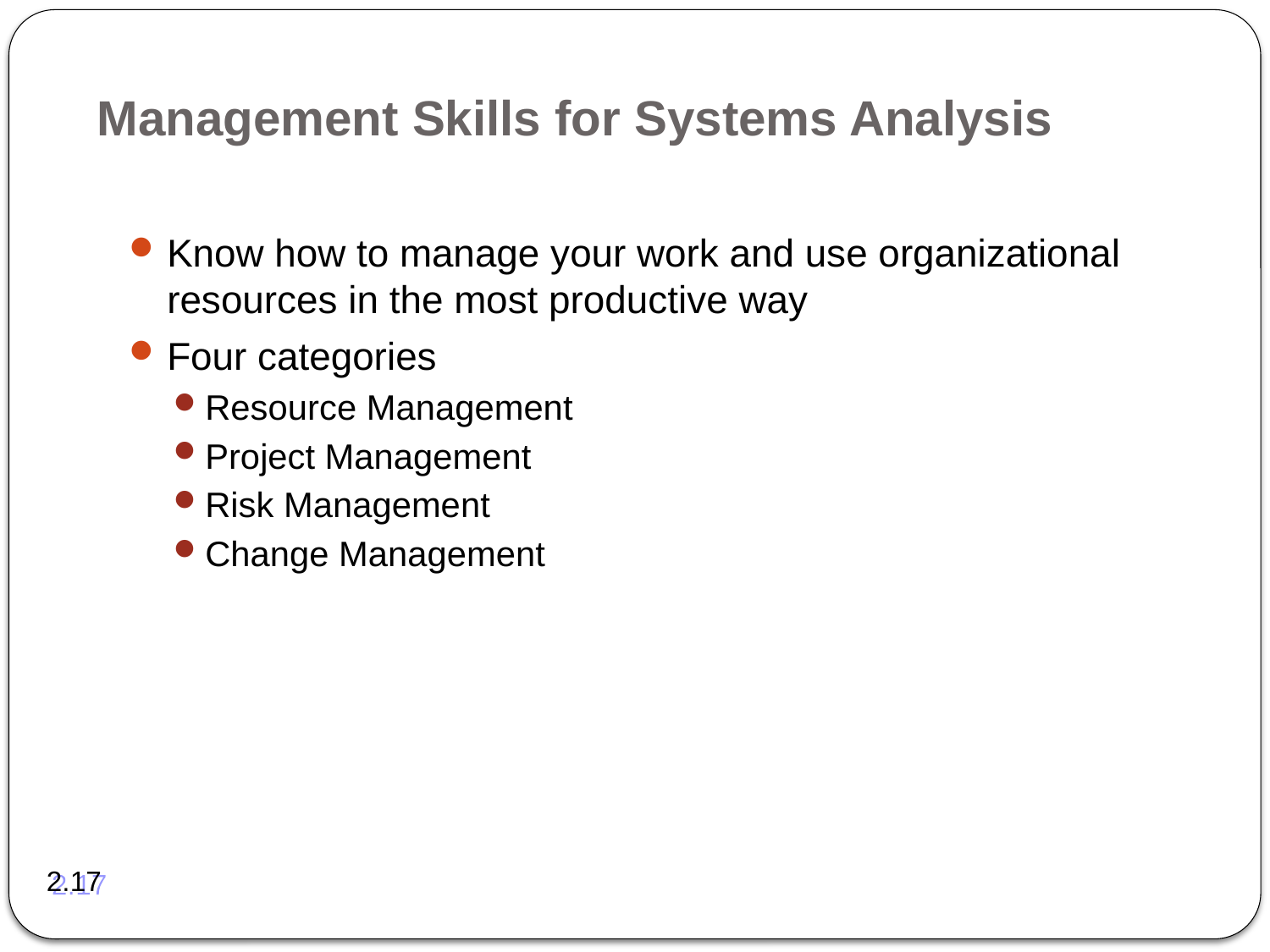

# Management Skills for Systems Analysis
Know how to manage your work and use organizational resources in the most productive way
Four categories
Resource Management
Project Management
Risk Management
Change Management

2.17